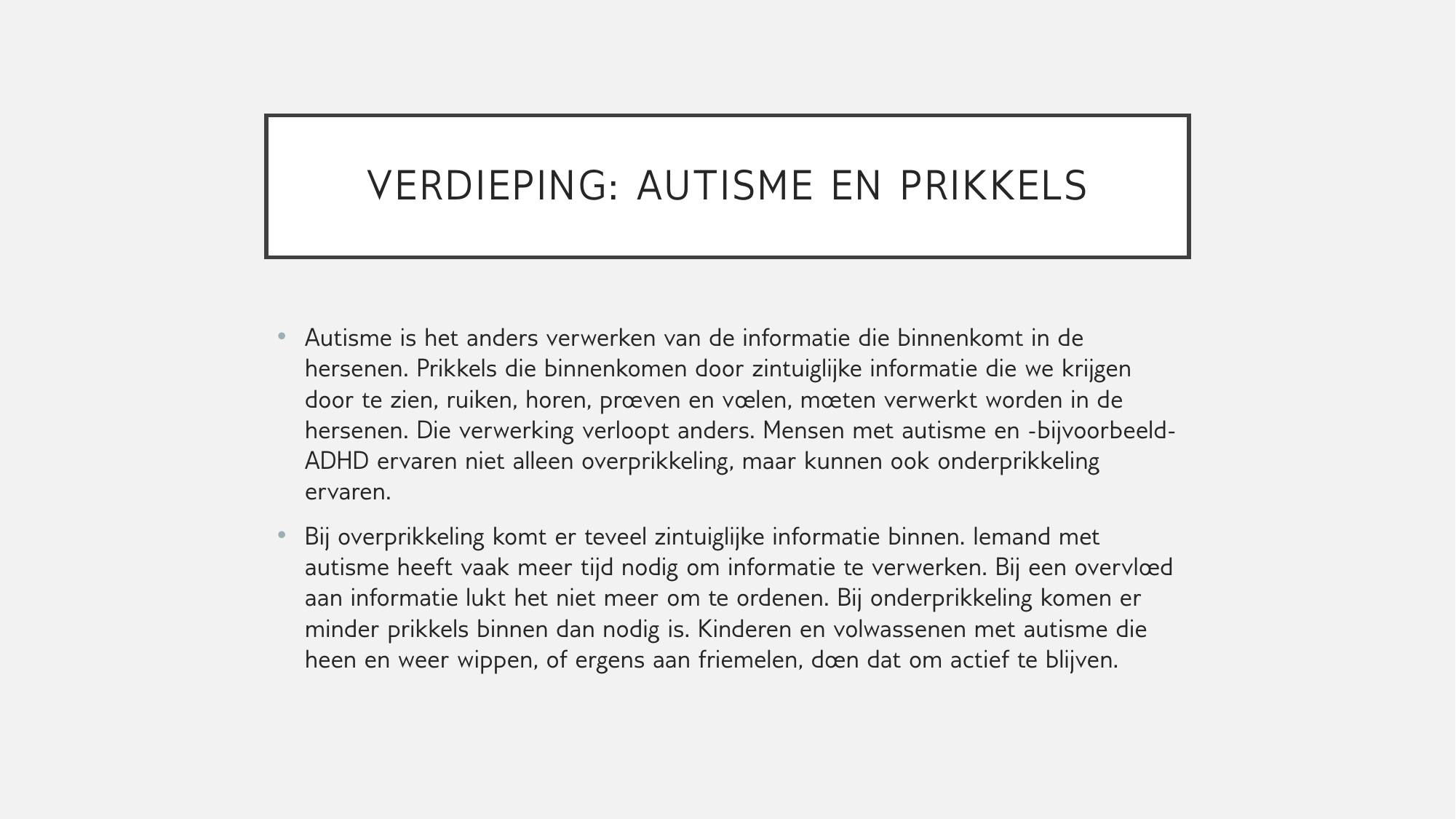

# Verdieping: autisme en prikkels
Autisme is het anders verwerken van de informatie die binnenkomt in de hersenen. Prikkels die binnenkomen door zintuiglijke informatie die we krijgen door te zien, ruiken, horen, proeven en voelen, moeten verwerkt worden in de hersenen. Die verwerking verloopt anders. Mensen met autisme en -bijvoorbeeld- ADHD ervaren niet alleen overprikkeling, maar kunnen ook onderprikkeling ervaren.
Bij overprikkeling komt er teveel zintuiglijke informatie binnen. Iemand met autisme heeft vaak meer tijd nodig om informatie te verwerken. Bij een overvloed aan informatie lukt het niet meer om te ordenen. Bij onderprikkeling komen er minder prikkels binnen dan nodig is. Kinderen en volwassenen met autisme die heen en weer wippen, of ergens aan friemelen, doen dat om actief te blijven.